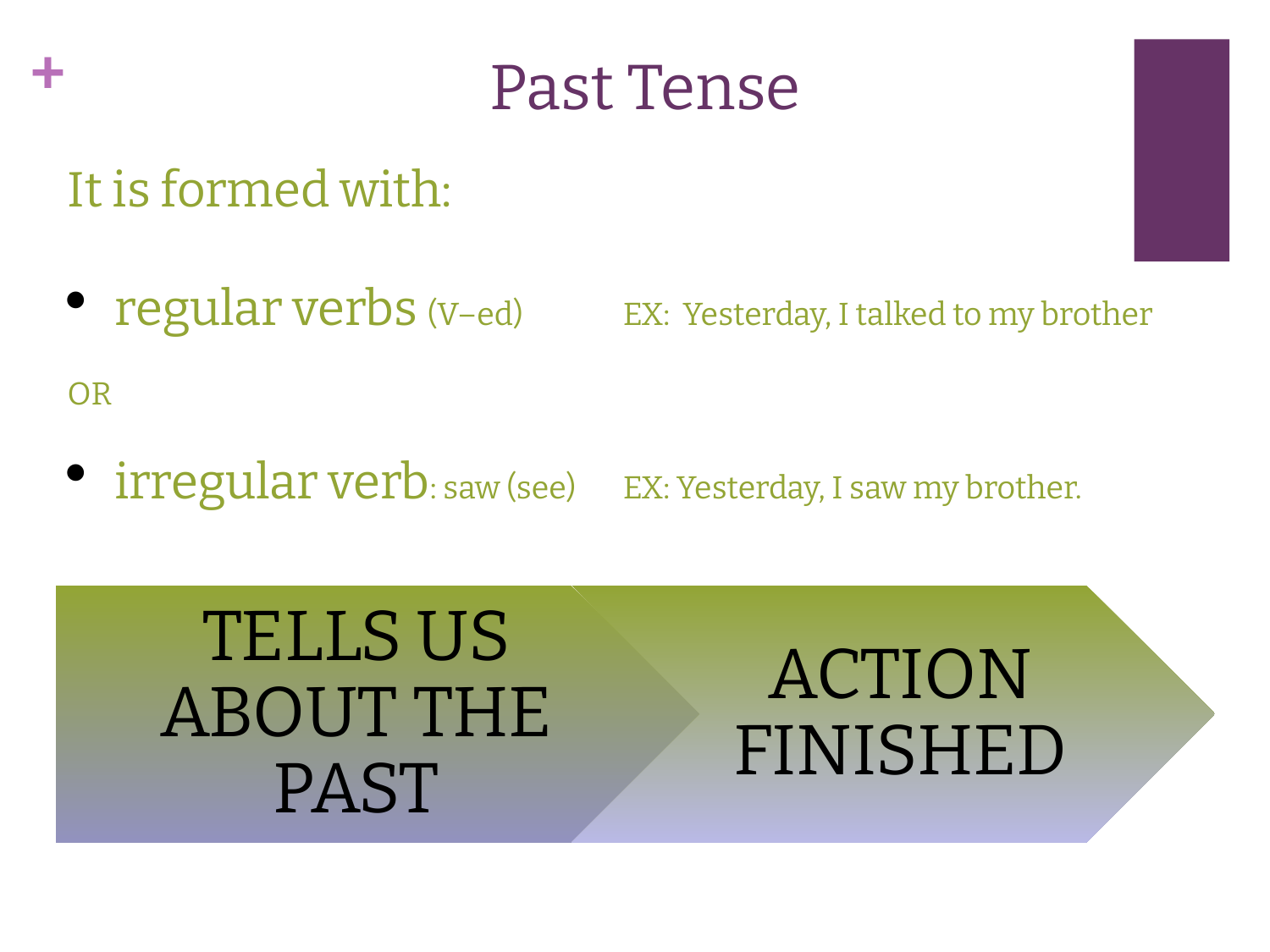

Past Tense
It is formed with:

regular verbs (V–ed) 	EX:  Yesterday, I talked to my brother

OR

irregular verb: saw (see)	EX: Yesterday, I saw my brother.

TELLS US ABOUT THE PAST
ACTION FINISHED